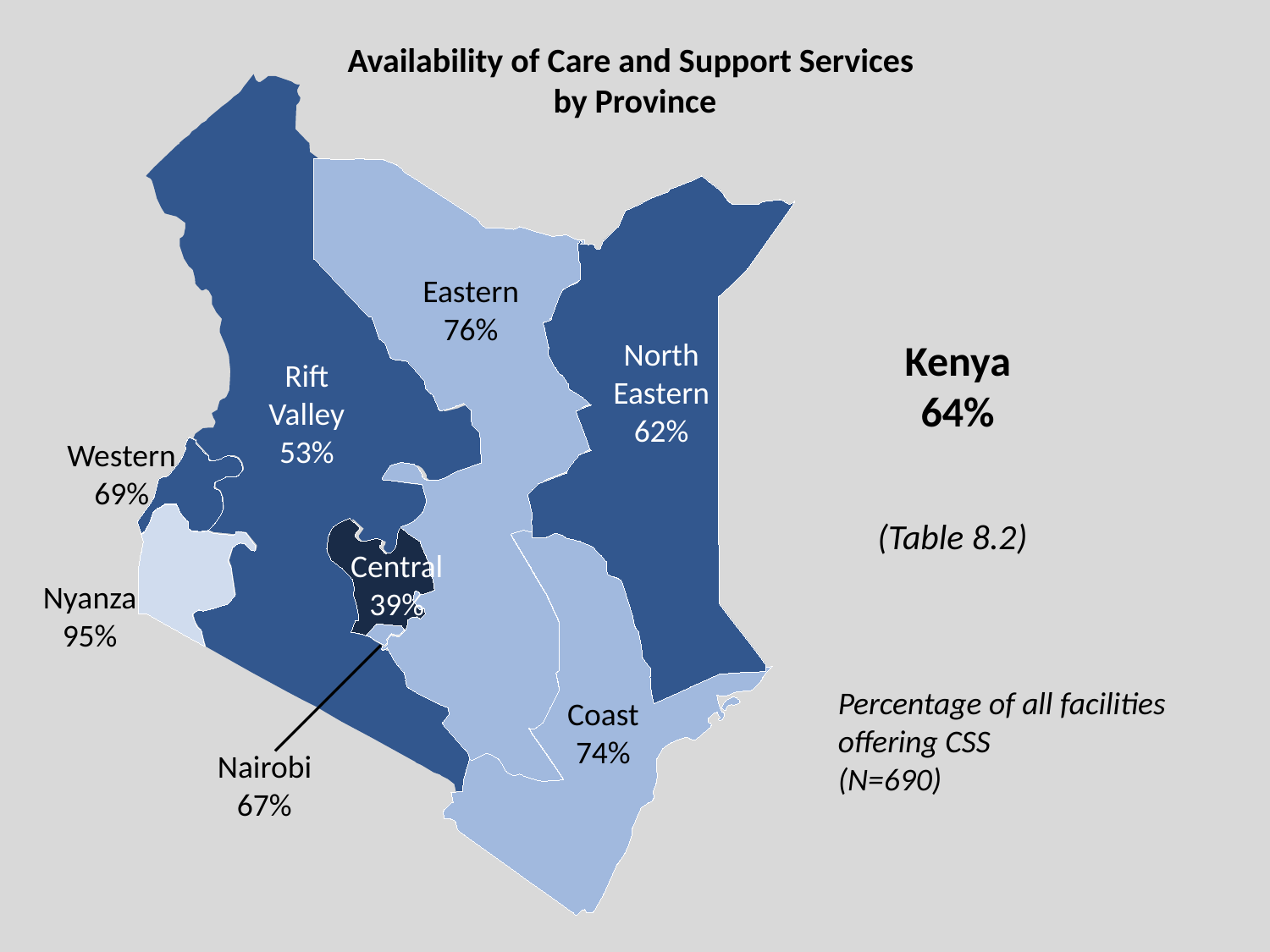

# Availability of Care and Support Services by Province

Eastern
76%
North Eastern
62%
Kenya
64%
Rift Valley
53%
Western
69%
(Table 8.2)
Central
39%
Nyanza
95%
Percentage of all facilities offering CSS
(N=690)
Coast
74%
Nairobi
67%